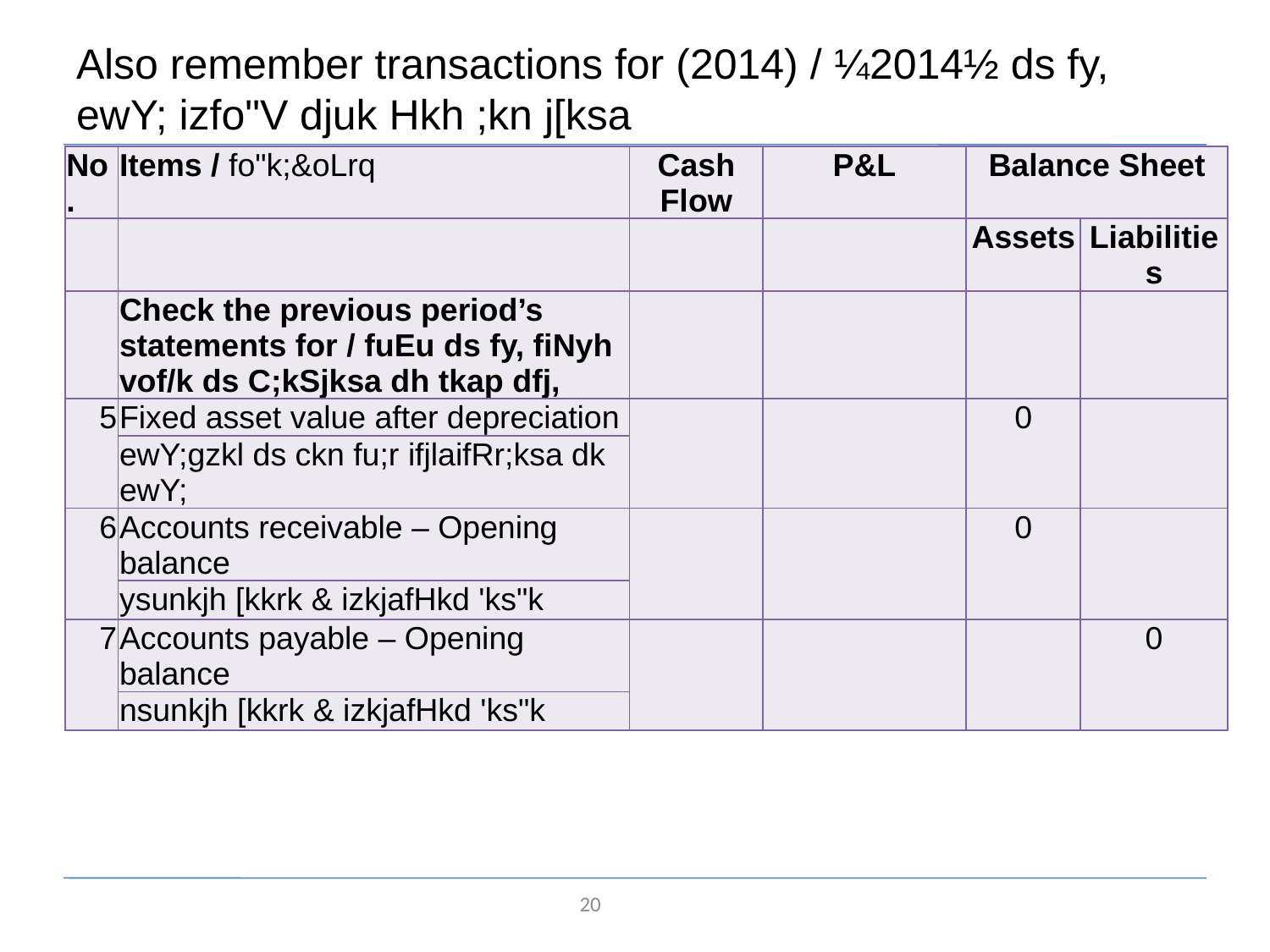

# Also remember transactions for (2014) / ¼2014½ ds fy, ewY; izfo"V djuk Hkh ;kn j[ksa
| No. | Items / fo"k;&oLrq | Cash Flow | P&L | Balance Sheet |  |
| --- | --- | --- | --- | --- | --- |
|  |  |  |  | Assets | Liabilities |
|  | Check the previous period’s statements for / fuEu ds fy, fiNyh vof/k ds C;kSjksa dh tkap dfj, |  |  |  |  |
| 5 | Fixed asset value after depreciation |  |  | 0 |  |
|  | ewY;gzkl ds ckn fu;r ifjlaifRr;ksa dk ewY; |  |  |  |  |
| 6 | Accounts receivable – Opening balance |  |  | 0 |  |
|  | ysunkjh [kkrk & izkjafHkd 'ks"k |  |  |  |  |
| 7 | Accounts payable – Opening balance |  |  |  | 0 |
|  | nsunkjh [kkrk & izkjafHkd 'ks"k |  |  |  |  |
20